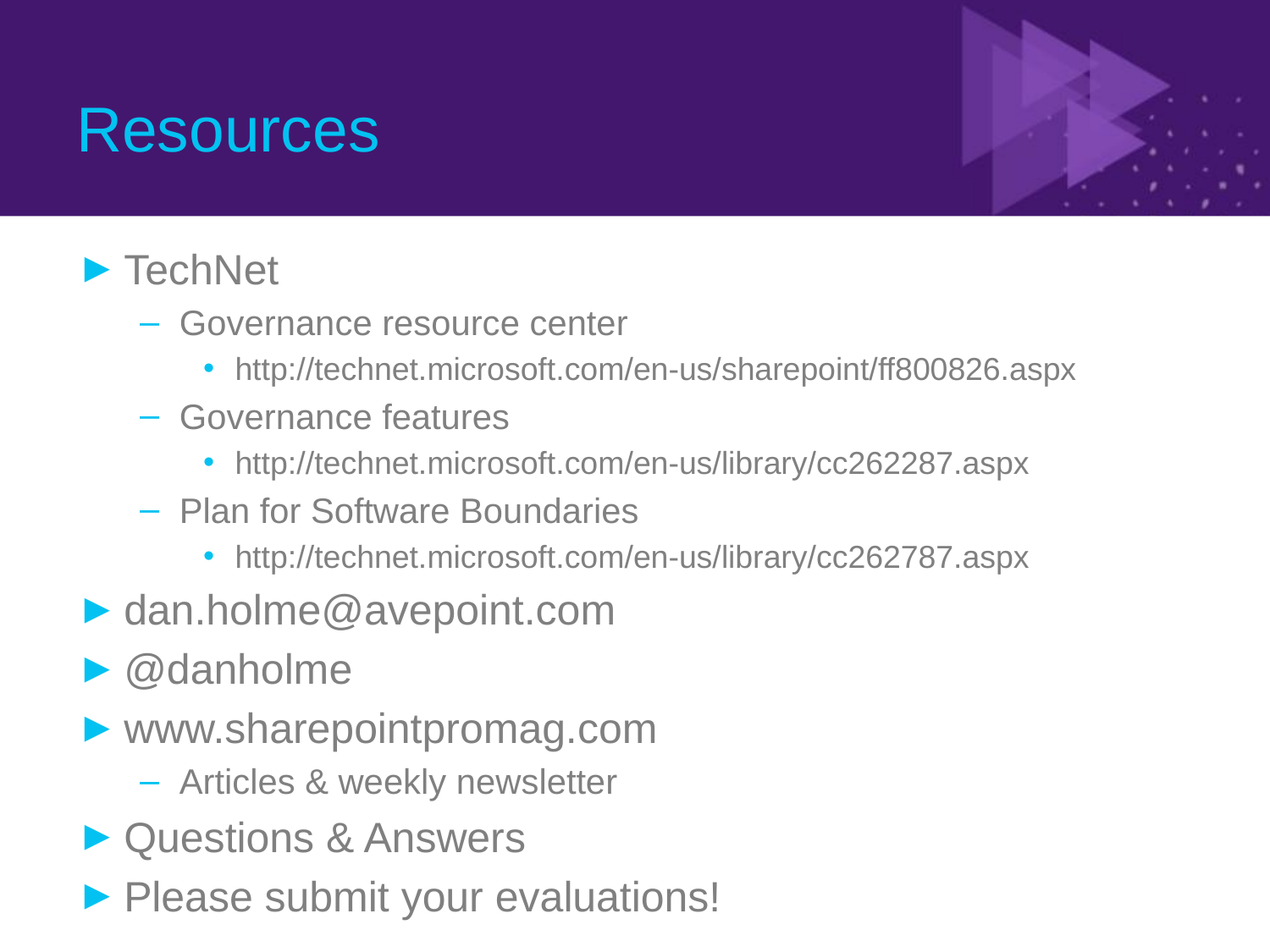

# Resources
TechNet
Governance resource center
http://technet.microsoft.com/en-us/sharepoint/ff800826.aspx
Governance features
http://technet.microsoft.com/en-us/library/cc262287.aspx
Plan for Software Boundaries
http://technet.microsoft.com/en-us/library/cc262787.aspx
dan.holme@avepoint.com
@danholme
www.sharepointpromag.com
Articles & weekly newsletter
Questions & Answers
Please submit your evaluations!